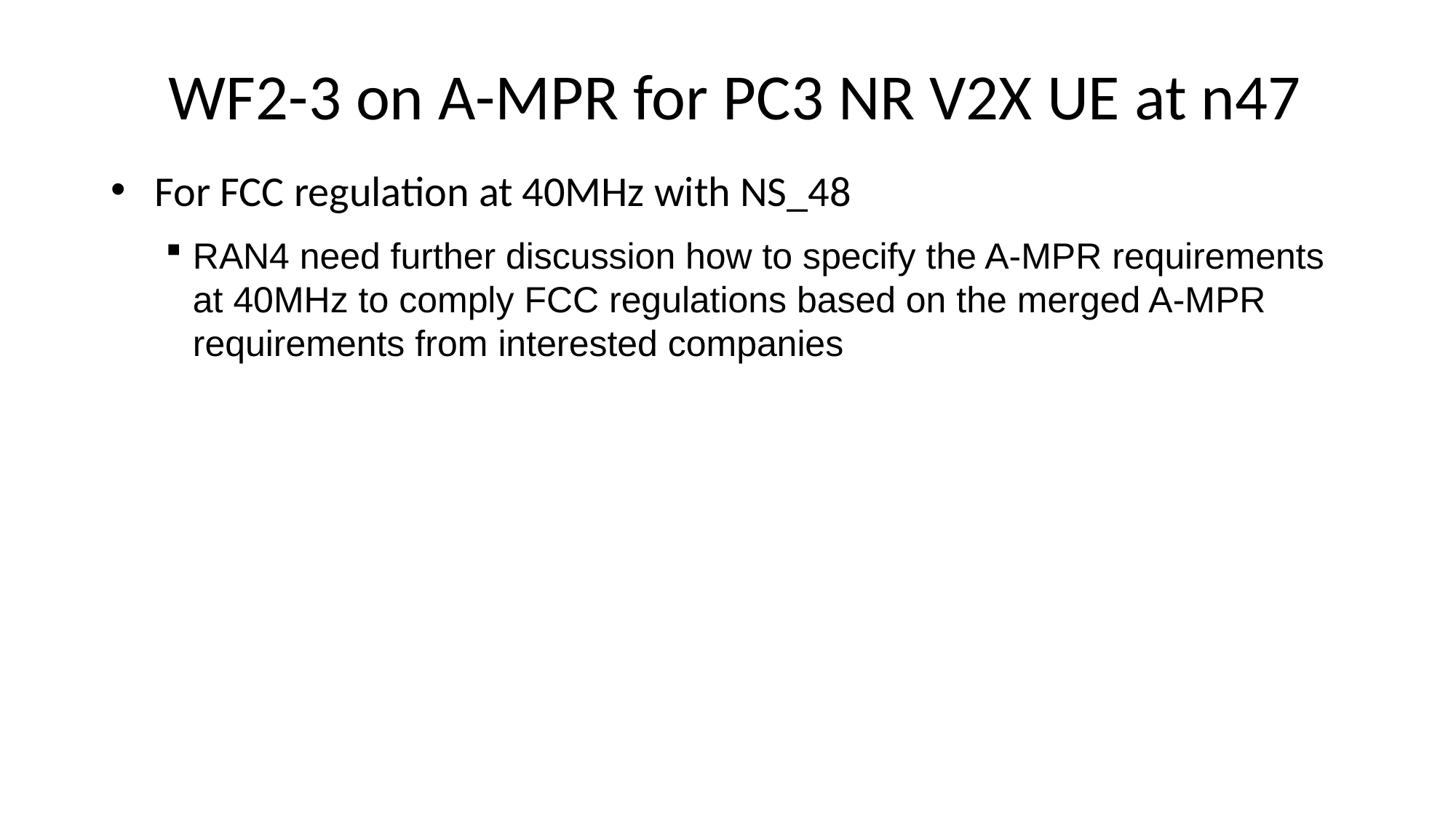

# WF2-3 on A-MPR for PC3 NR V2X UE at n47
For FCC regulation at 40MHz with NS_48
RAN4 need further discussion how to specify the A-MPR requirements at 40MHz to comply FCC regulations based on the merged A-MPR requirements from interested companies